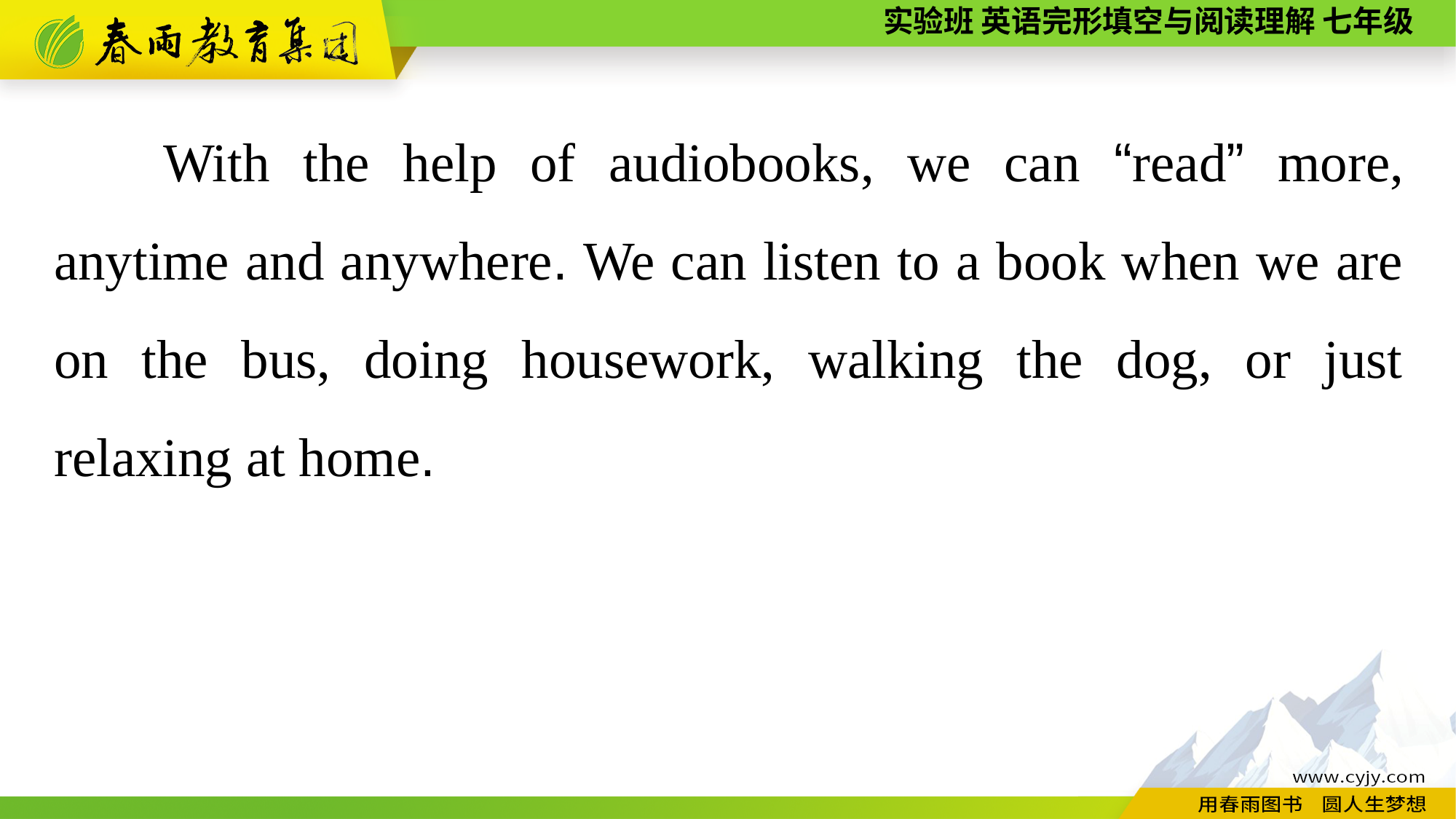

With the help of audiobooks, we can “read” more, anytime and anywhere. We can listen to a book when we are on the bus, doing housework, walking the dog, or just relaxing at home.